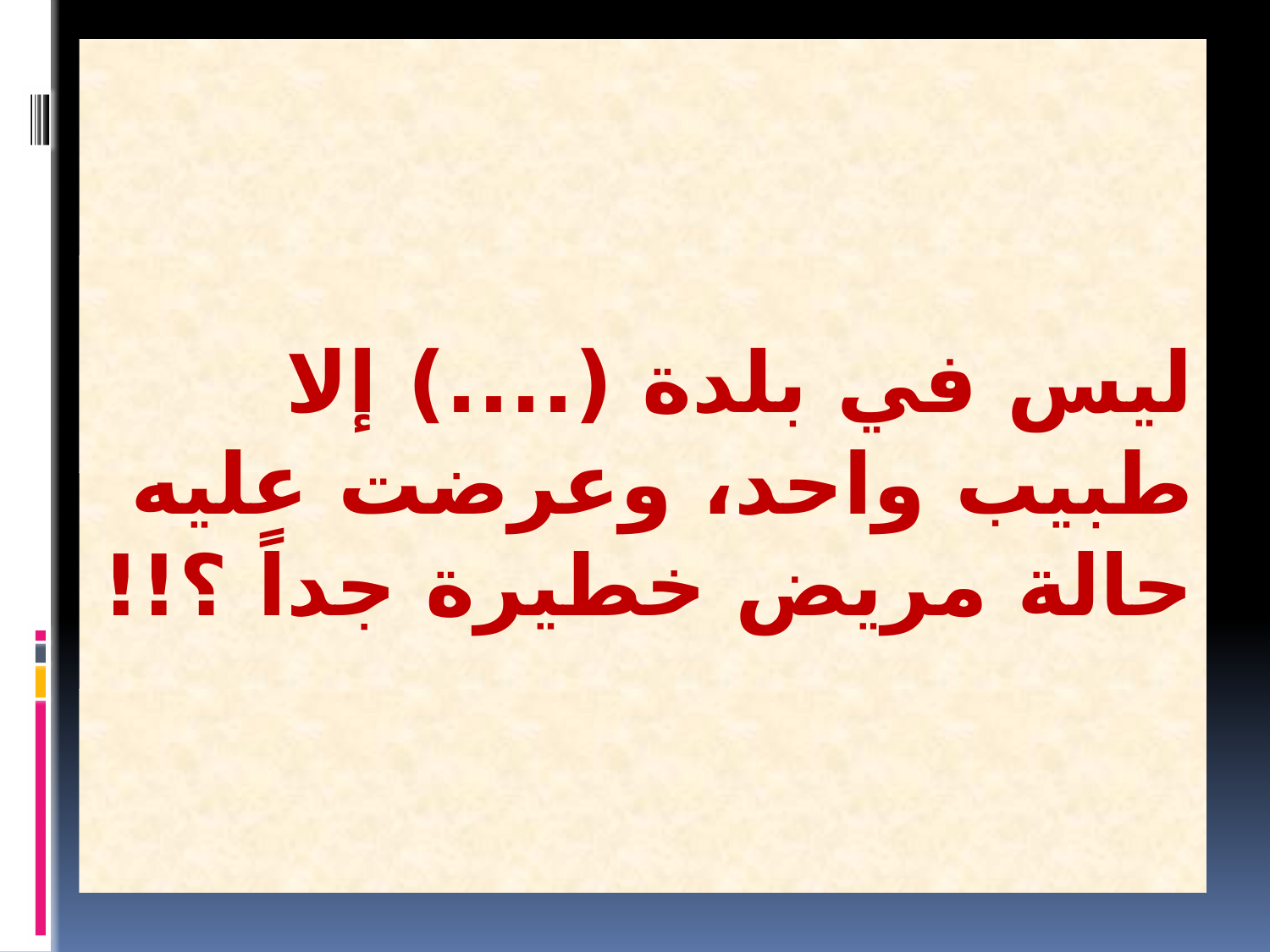

ليس في بلدة (....) إلا طبيب واحد، وعرضت عليه حالة مريض خطيرة جداً ؟!!